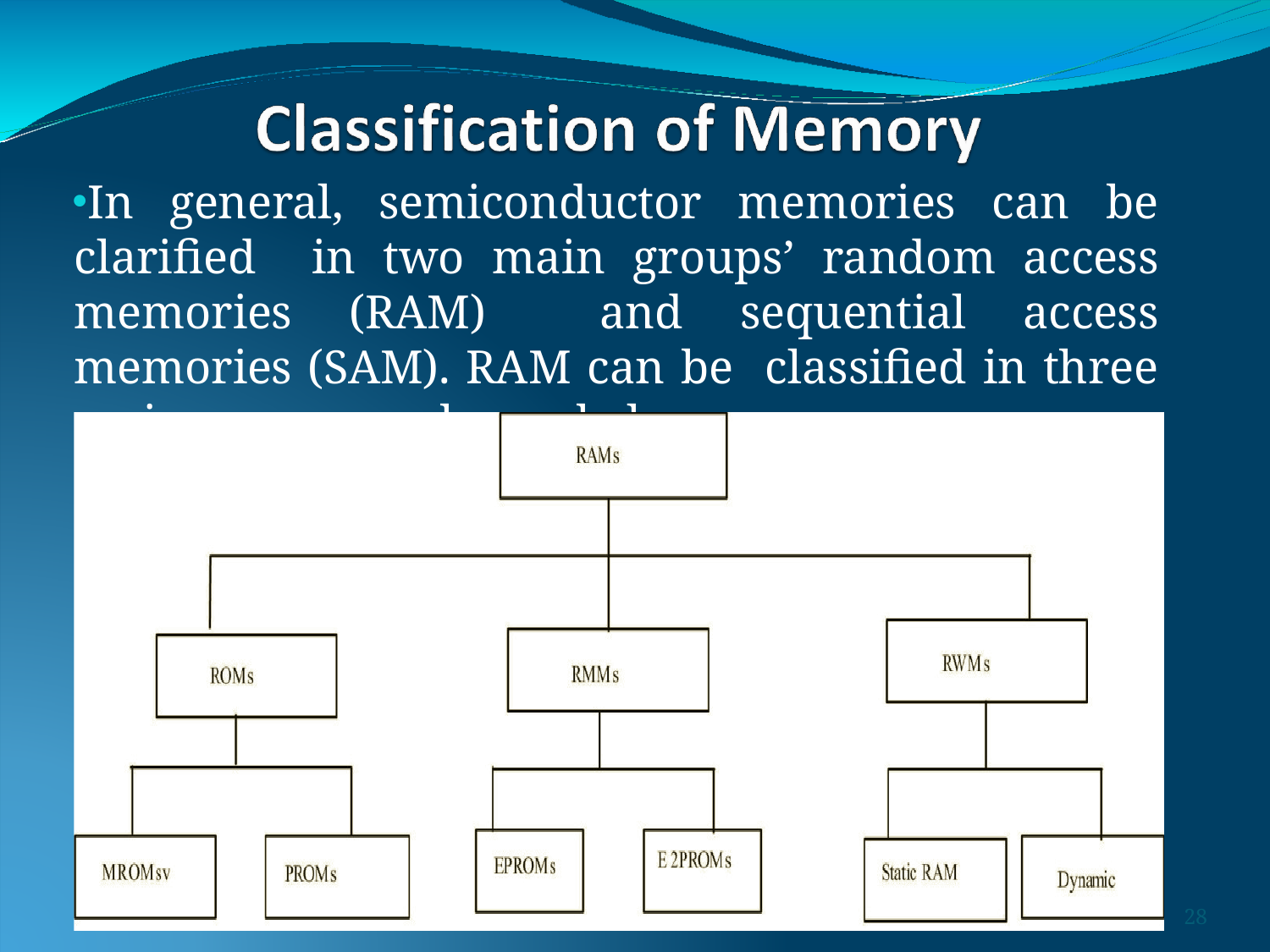

In general, semiconductor memories can be clarified  in two main groups’ random access memories (RAM)  and sequential access memories (SAM). RAM can be  classified in three main groups as shown below.

28